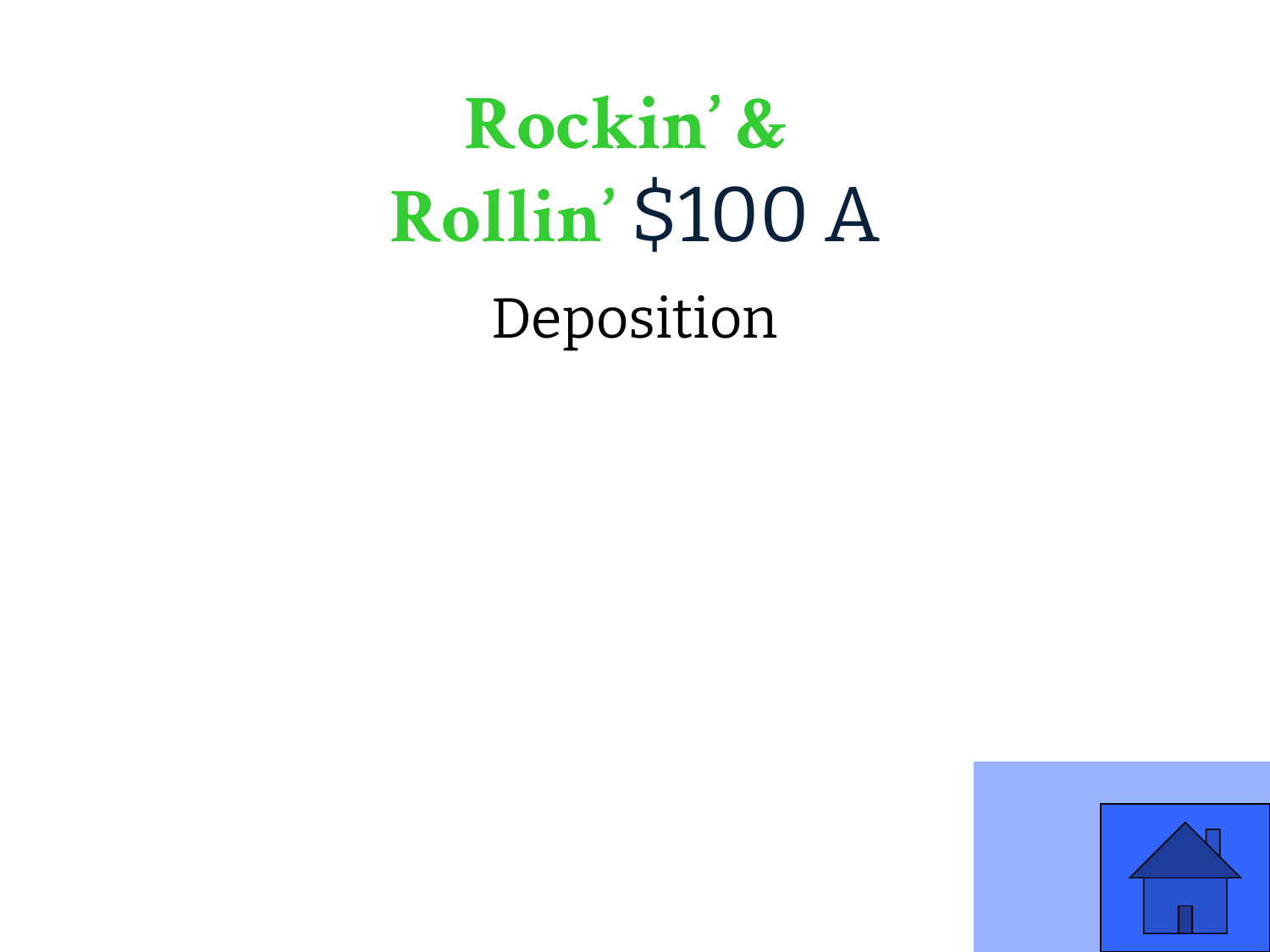

# Rockin’ & Rollin’ $100 A
Deposition